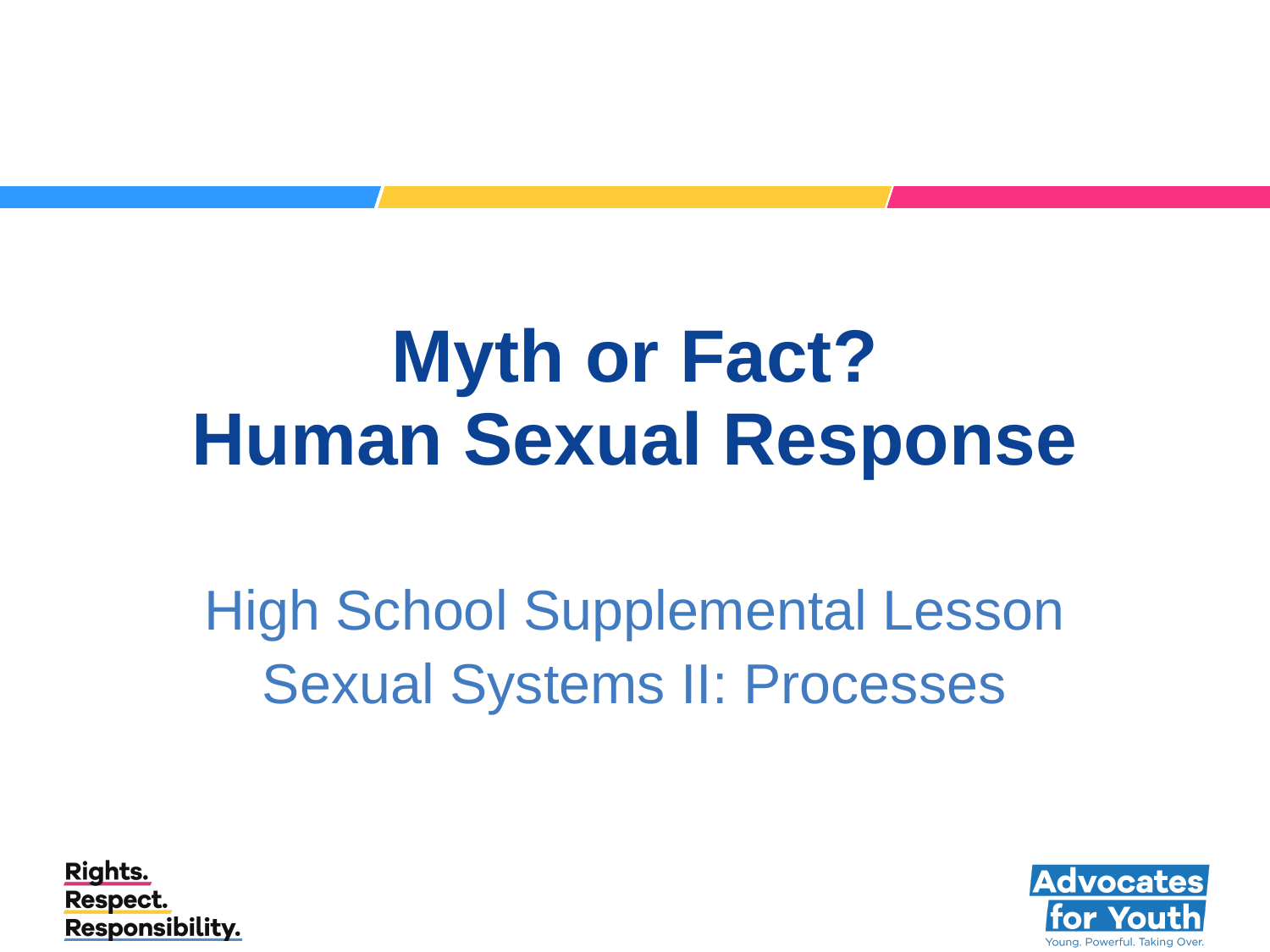

# Myth or Fact? Human Sexual Response
High School Supplemental Lesson
Sexual Systems II: Processes